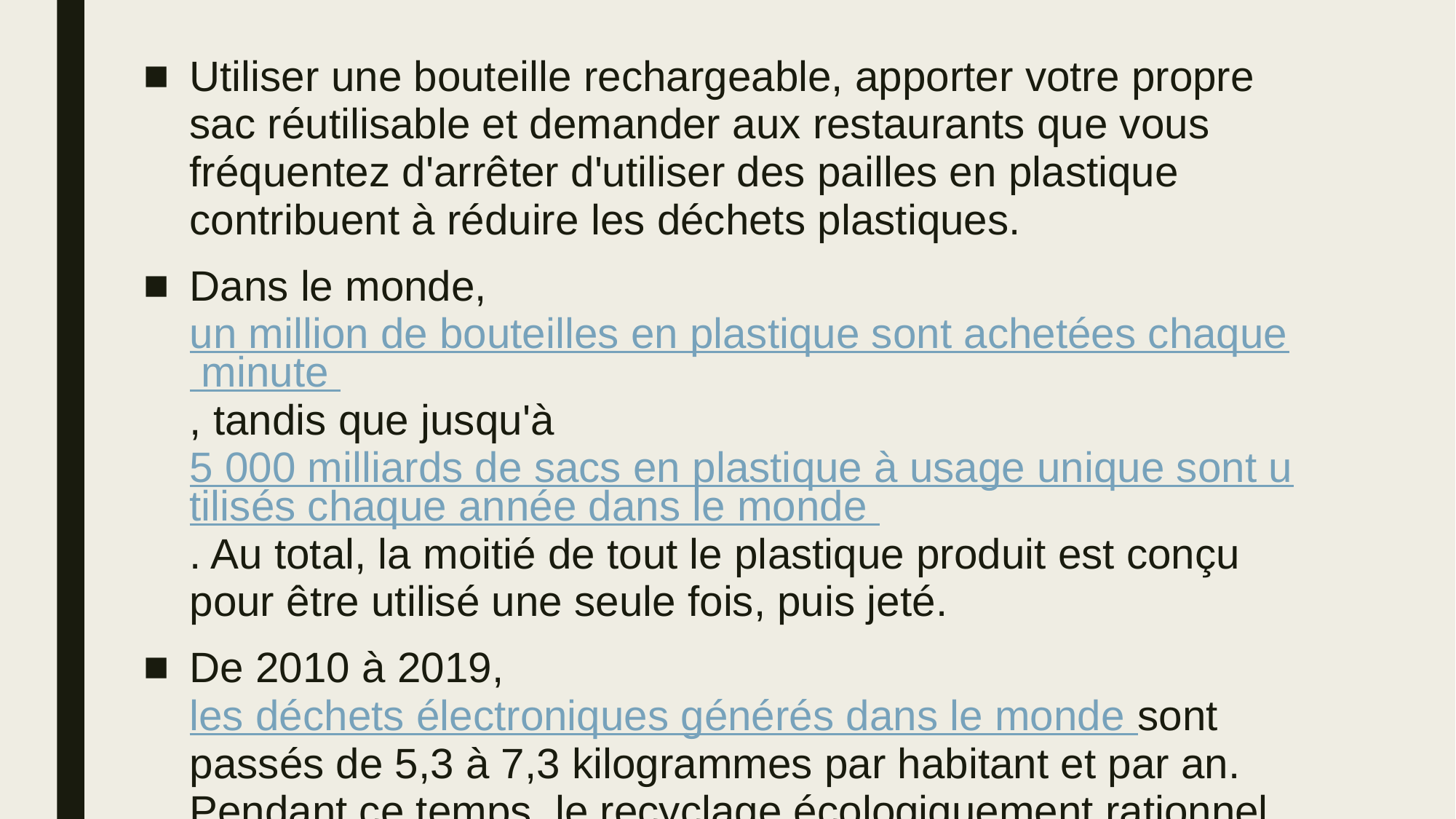

Utiliser une bouteille rechargeable, apporter votre propre sac réutilisable et demander aux restaurants que vous fréquentez d'arrêter d'utiliser des pailles en plastique contribuent à réduire les déchets plastiques.
Dans le monde, un million de bouteilles en plastique sont achetées chaque minute , tandis que jusqu'à 5 000 milliards de sacs en plastique à usage unique sont utilisés chaque année dans le monde . Au total, la moitié de tout le plastique produit est conçu pour être utilisé une seule fois, puis jeté.
De 2010 à 2019, les déchets électroniques générés dans le monde sont passés de 5,3 à 7,3 kilogrammes par habitant et par an. Pendant ce temps, le recyclage écologiquement rationnel des déchets électroniques a augmenté à un rythme beaucoup plus lent – de 0,8 à 1,3 kilogramme par habitant et par an.